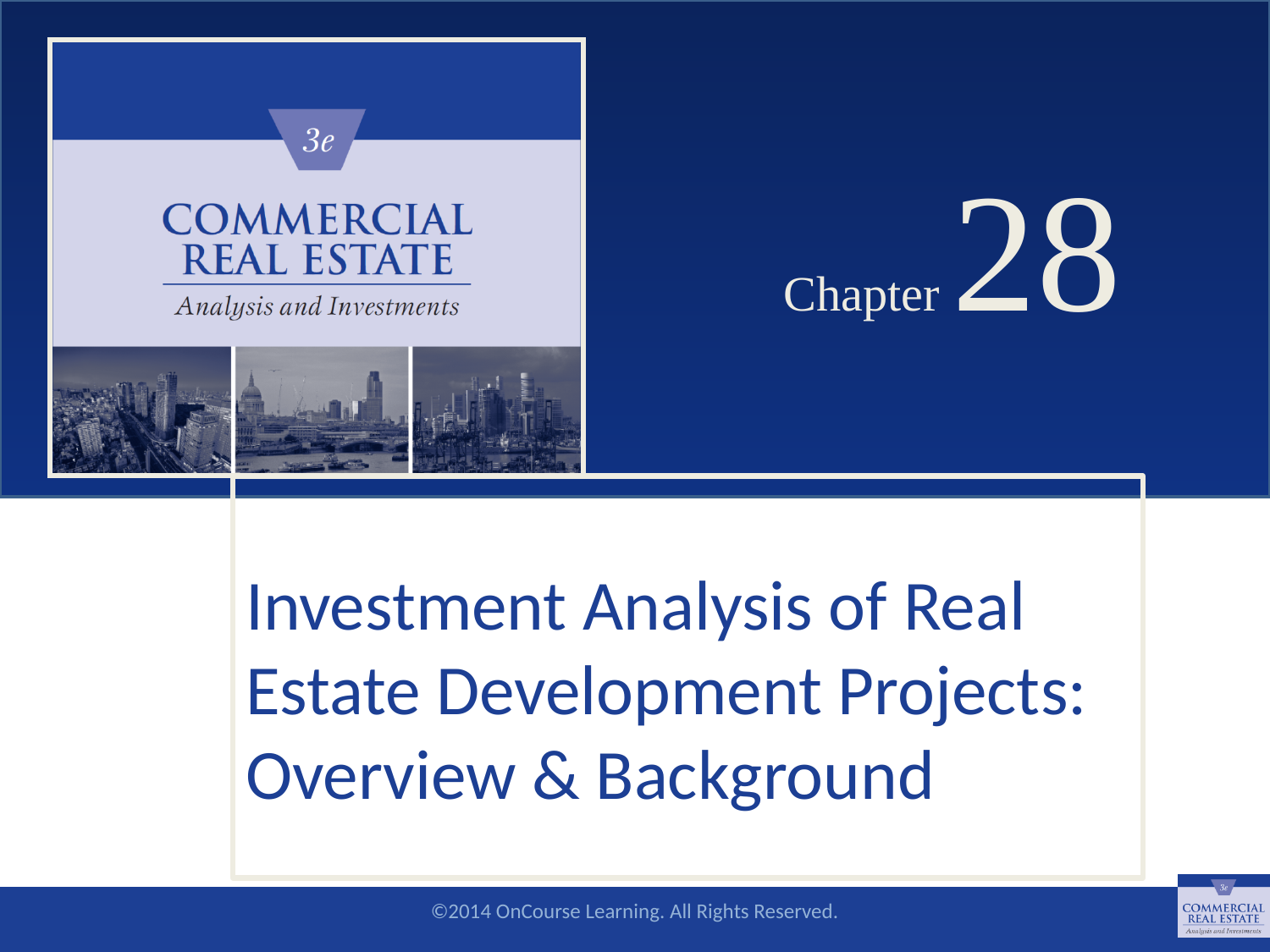

# Chapter 28
Investment Analysis of Real Estate Development Projects: Overview & Background
SLIDE 1